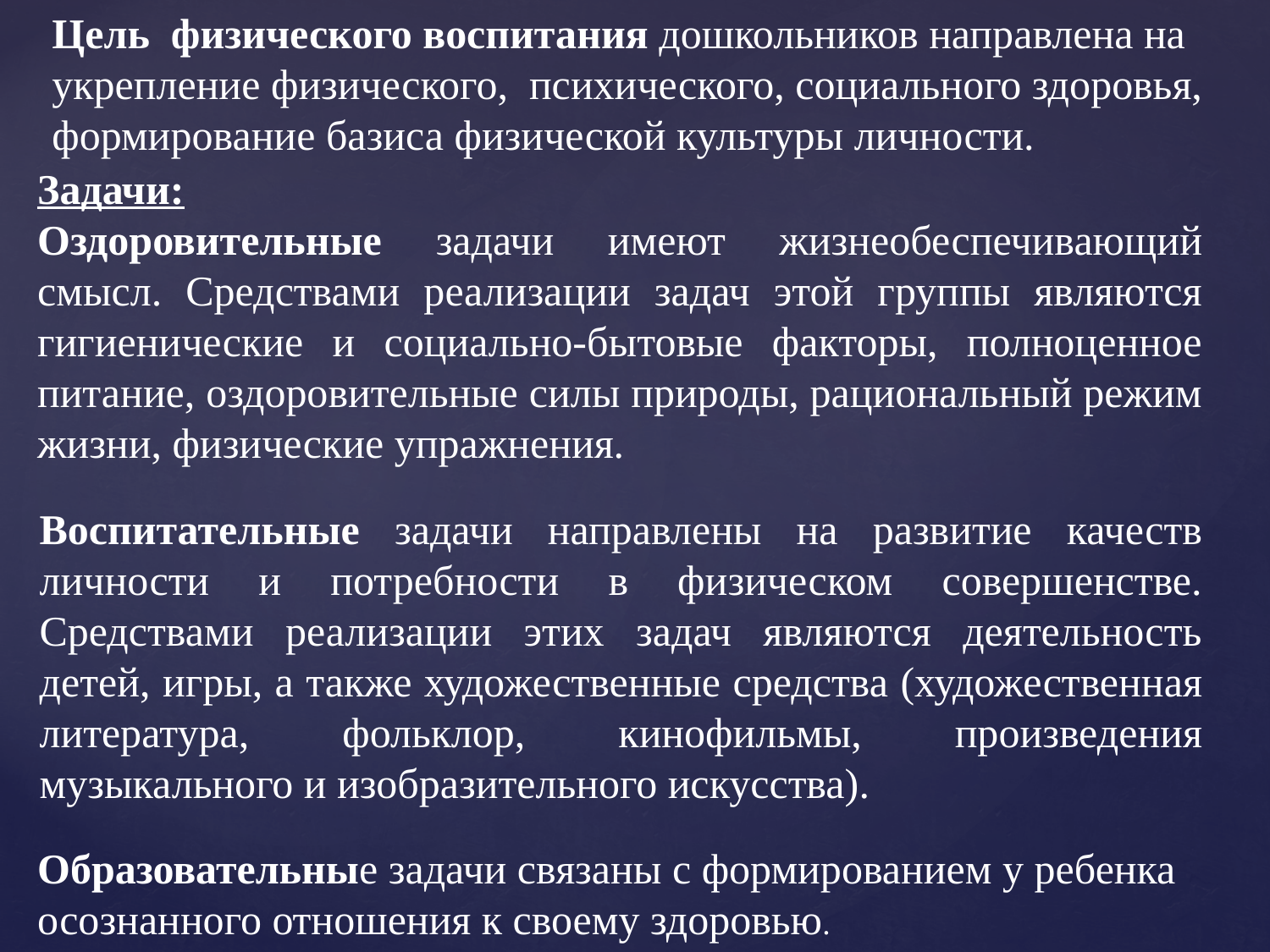

Цель  физического воспитания дошкольников направлена на укрепление физического,  психического, социального здоровья, формирование базиса физической культуры личности.
Задачи:
Оздоровительные задачи имеют жизнеобеспечивающий смысл. Средствами реализации задач этой группы являются гигиенические и социально-бытовые факторы, полноценное питание, оздоровительные силы природы, рациональный режим жизни, физические упражнения.
Воспитательные задачи направлены на развитие качеств личности и потребности в физическом совершенстве. Средствами реализации этих задач являются деятельность детей, игры, а также художественные средства (художественная литература, фольклор, кинофильмы, произведения музыкального и изобразительного искусства).
Образовательные задачи связаны с формированием у ребенка осознанного отношения к своему здоровью.